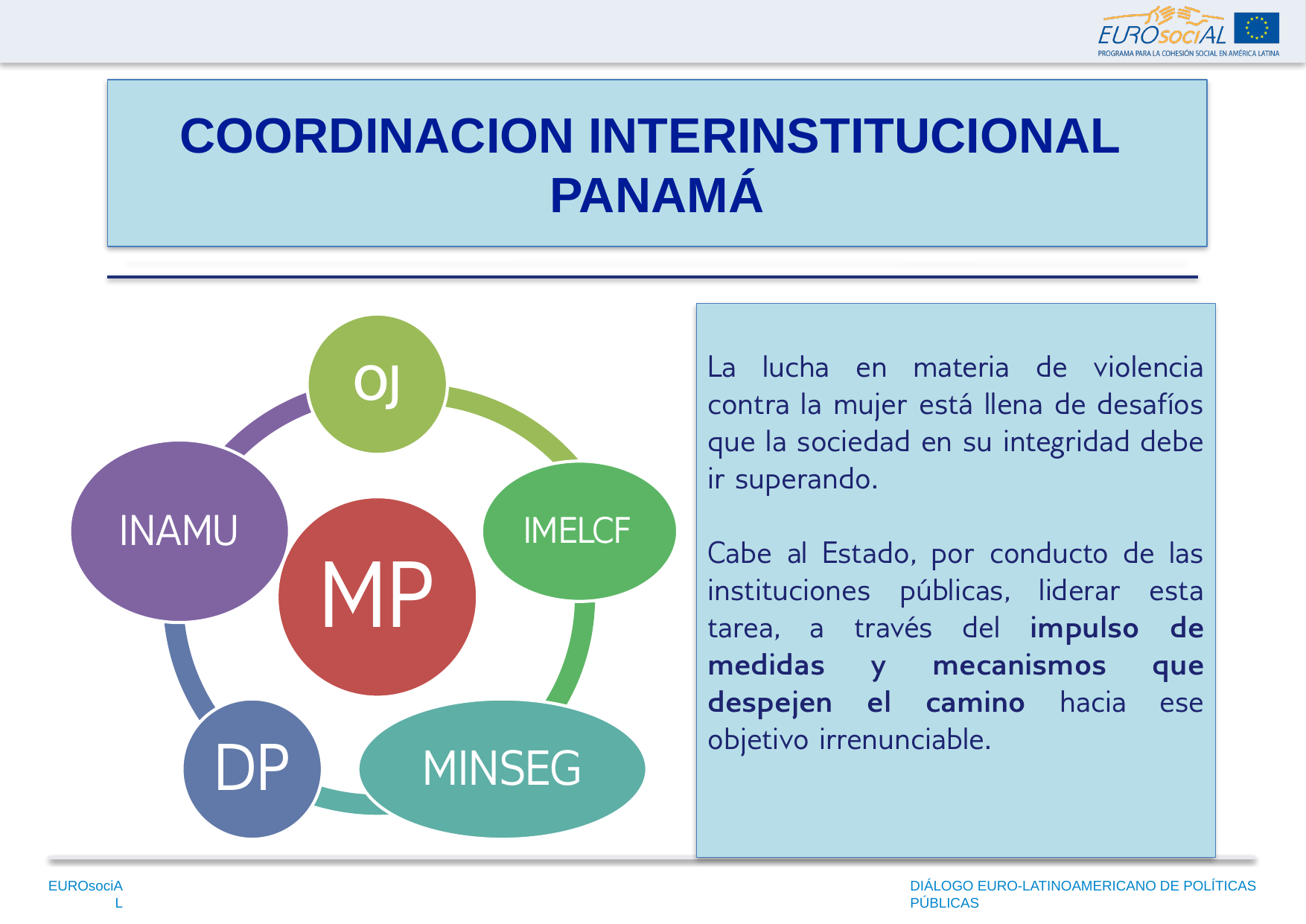

COORDINACION INTERINSTITUCIONAL
PANAMÁ
MP
OJ
IMELCF
MINSEG
DP
INAMU
La lucha en materia de violencia contra la mujer está llena de desafíos que la sociedad en su integridad debe ir superando.

Cabe al Estado, por conducto de las instituciones públicas, liderar esta tarea, a través del impulso de medidas y mecanismos que despejen el camino hacia ese objetivo irrenunciable.